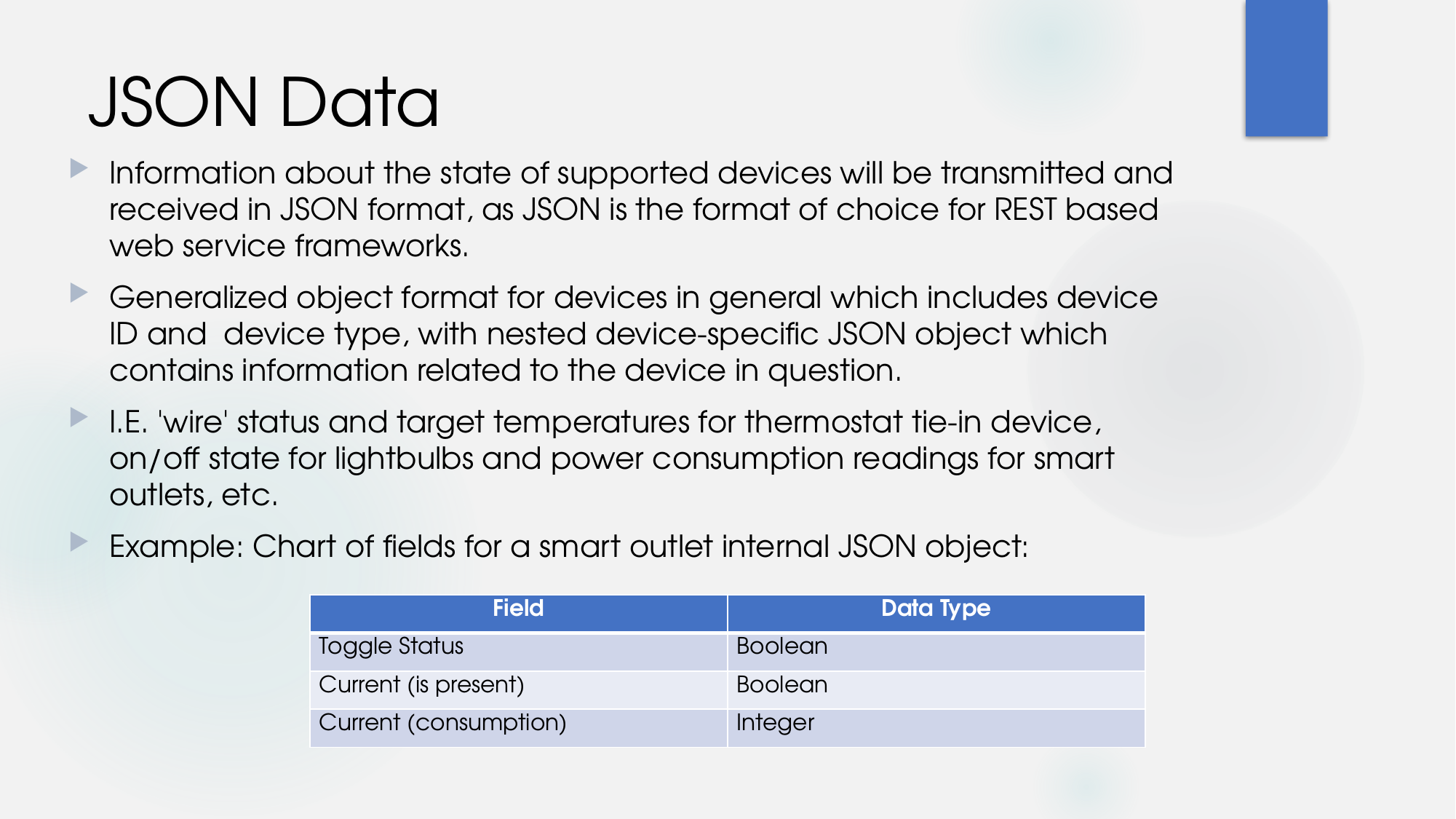

# JSON Data
Information about the state of supported devices will be transmitted and received in JSON format, as JSON is the format of choice for REST based web service frameworks.
Generalized object format for devices in general which includes device ID and  device type, with nested device-specific JSON object which contains information related to the device in question.
I.E. 'wire' status and target temperatures for thermostat tie-in device, on/off state for lightbulbs and power consumption readings for smart outlets, etc.
Example: Chart of fields for a smart outlet internal JSON object:
| Field | Data Type |
| --- | --- |
| Toggle Status | Boolean |
| Current (is present) | Boolean |
| Current (consumption) | Integer |